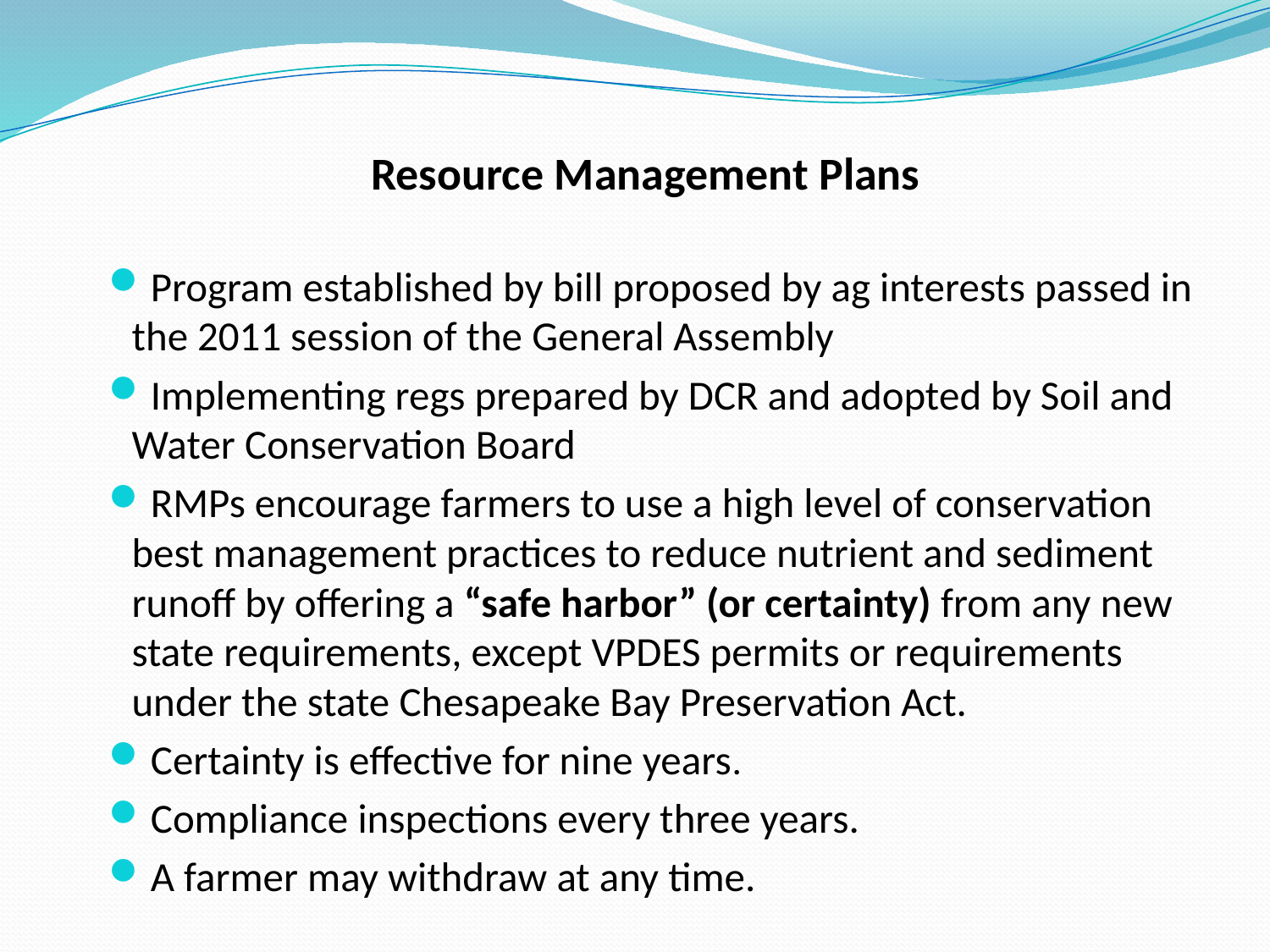

# Resource Management Plans
 Program established by bill proposed by ag interests passed in the 2011 session of the General Assembly
 Implementing regs prepared by DCR and adopted by Soil and Water Conservation Board
 RMPs encourage farmers to use a high level of conservation best management practices to reduce nutrient and sediment runoff by offering a “safe harbor” (or certainty) from any new state requirements, except VPDES permits or requirements under the state Chesapeake Bay Preservation Act.
 Certainty is effective for nine years.
 Compliance inspections every three years.
 A farmer may withdraw at any time.